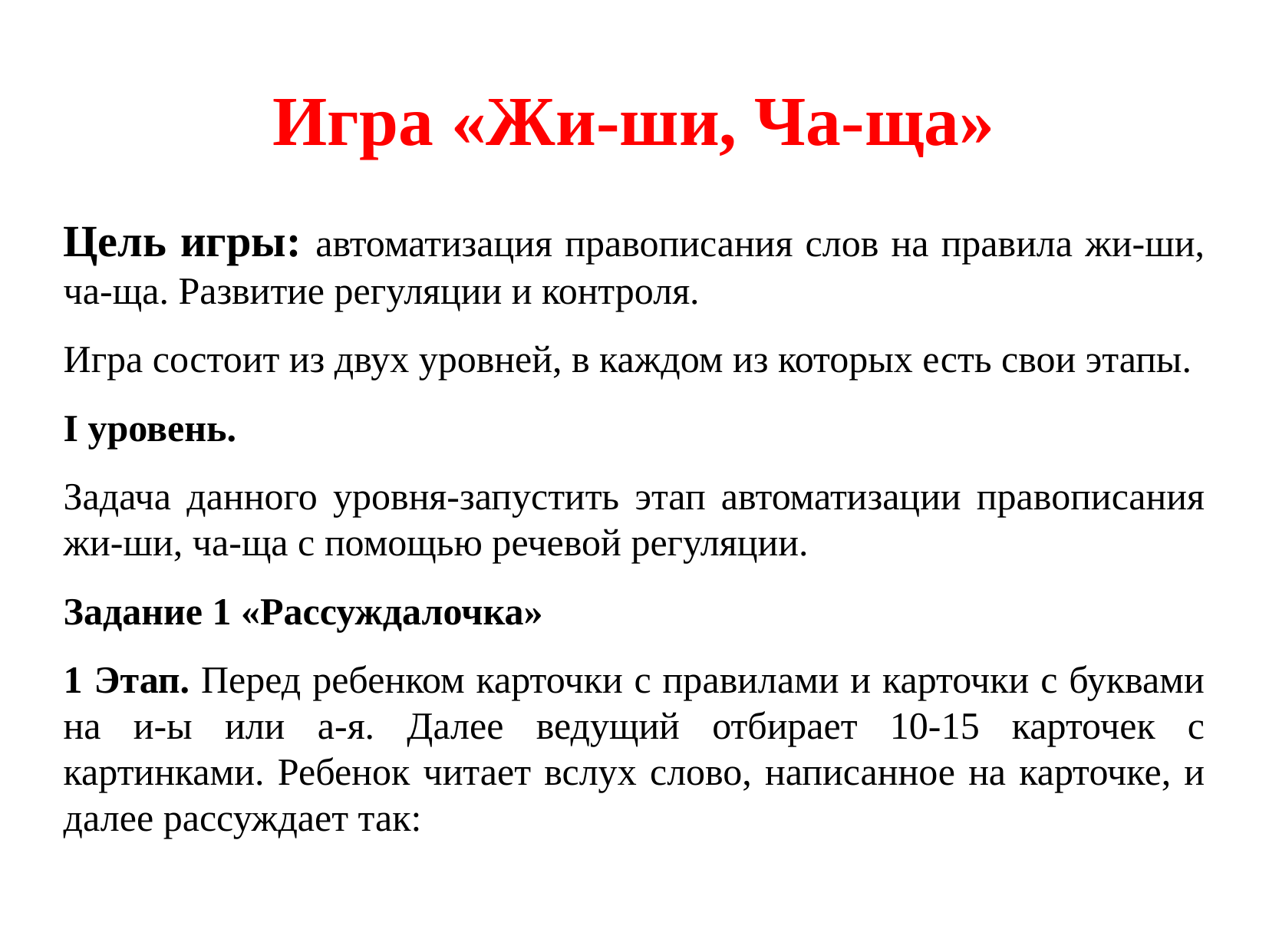

Игра «Жи-ши, Ча-ща»
Цель игры: автоматизация правописания слов на правила жи-ши, ча-ща. Развитие регуляции и контроля.
Игра состоит из двух уровней, в каждом из которых есть свои этапы.
I уровень.
Задача данного уровня-запустить этап автоматизации правописания жи-ши, ча-ща с помощью речевой регуляции.
Задание 1 «Рассуждалочка»
1 Этап. Перед ребенком карточки с правилами и карточки с буквами на и-ы или а-я. Далее ведущий отбирает 10-15 карточек с картинками. Ребенок читает вслух слово, написанное на карточке, и далее рассуждает так: